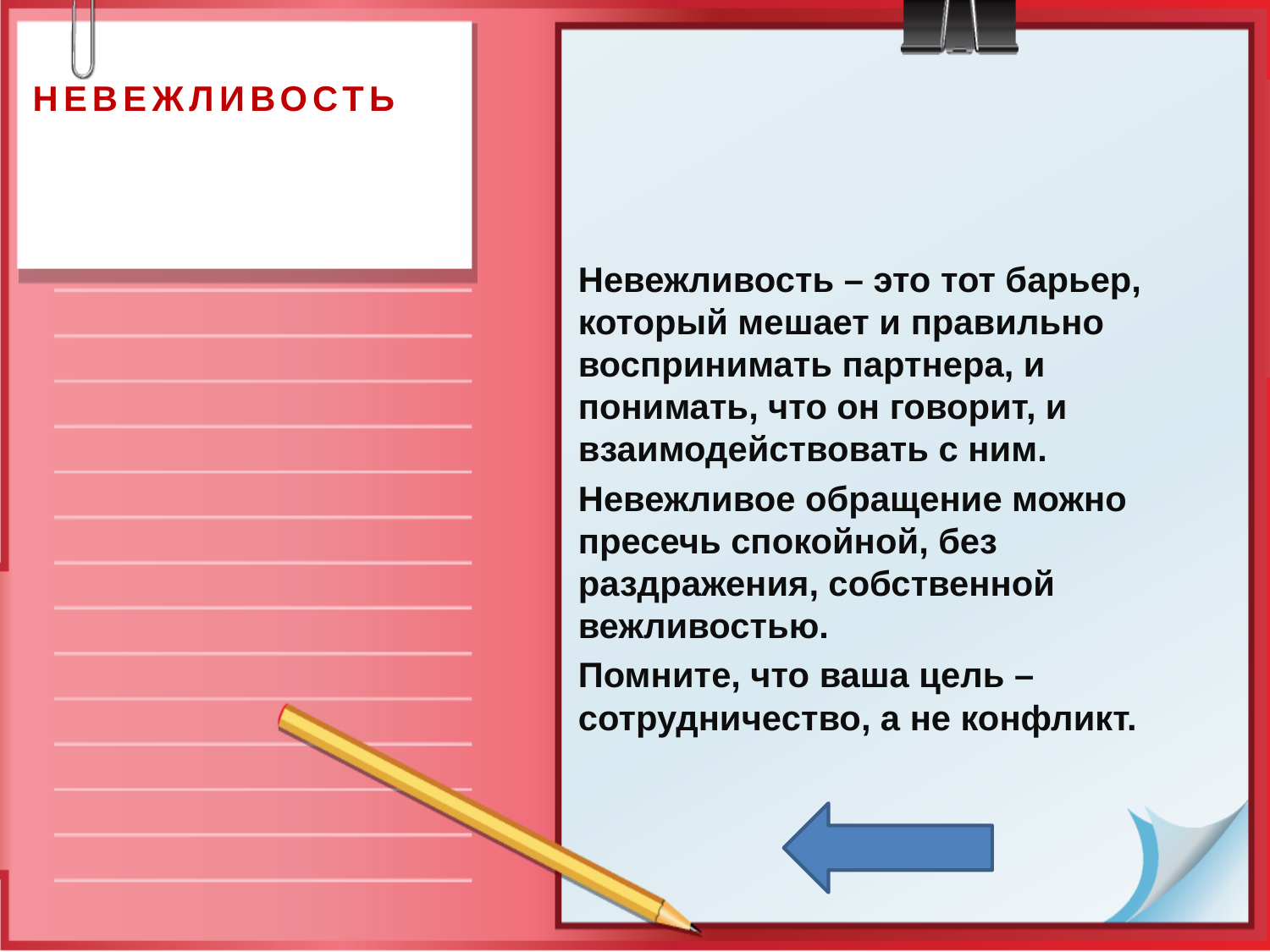

# Невежливость
Невежливость – это тот барьер, который мешает и правильно воспринимать партнера, и понимать, что он говорит, и взаимодействовать с ним.
Невежливое обращение можно пресечь спокойной, без раздражения, собственной вежливостью.
Помните, что ваша цель – сотрудничество, а не конфликт.